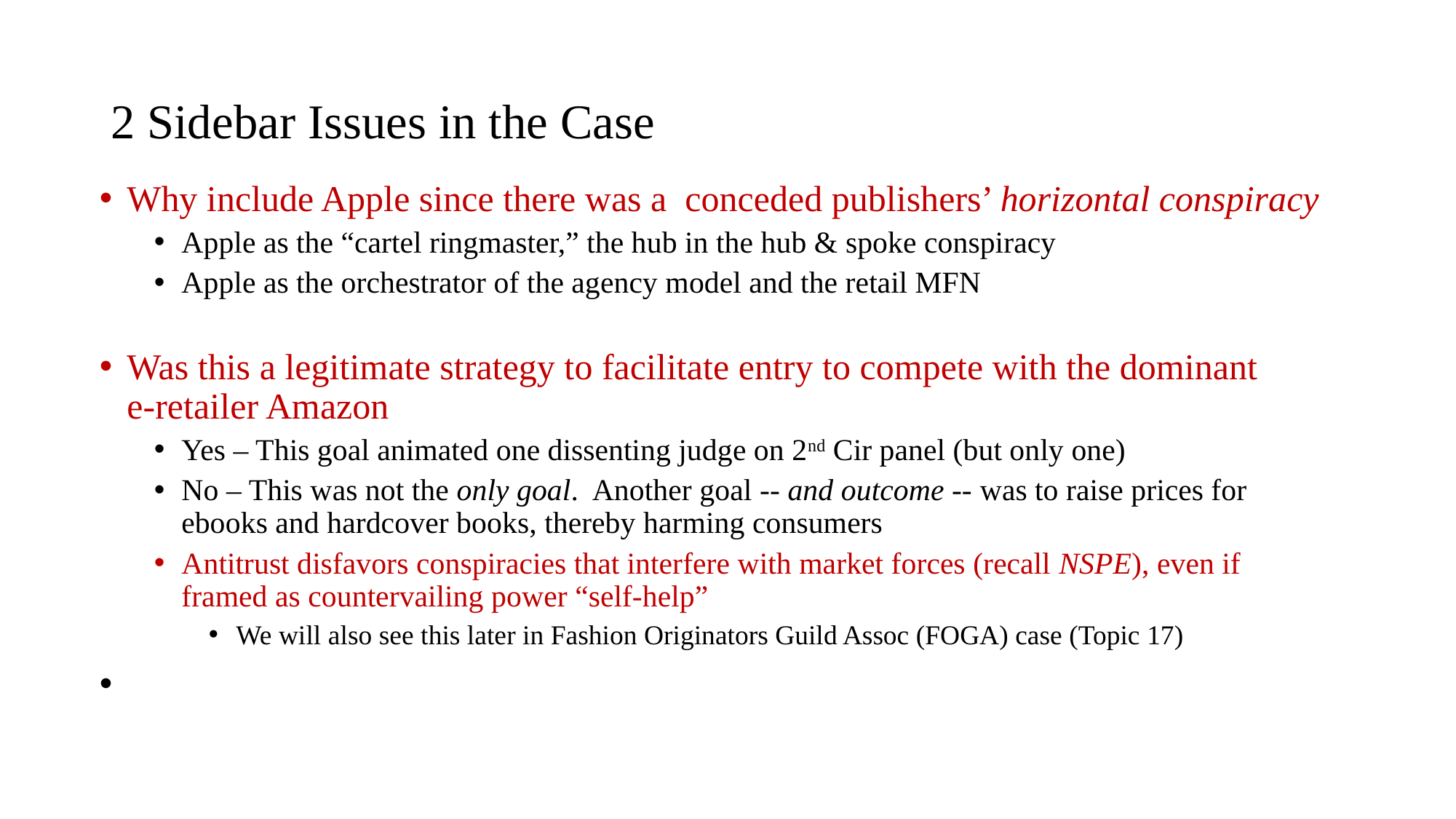

# 2 Sidebar Issues in the Case
Why include Apple since there was a  conceded publishers’ horizontal conspiracy
Apple as the “cartel ringmaster,” the hub in the hub & spoke conspiracy
Apple as the orchestrator of the agency model and the retail MFN
Was this a legitimate strategy to facilitate entry to compete with the dominant
e-retailer Amazon
Yes – This goal animated one dissenting judge on 2nd Cir panel (but only one)
No – This was not the only goal.  Another goal -- and outcome -- was to raise prices for ebooks and hardcover books, thereby harming consumers
Antitrust disfavors conspiracies that interfere with market forces (recall NSPE), even if framed as countervailing power “self-help”
We will also see this later in Fashion Originators Guild Assoc (FOGA) case (Topic 17)